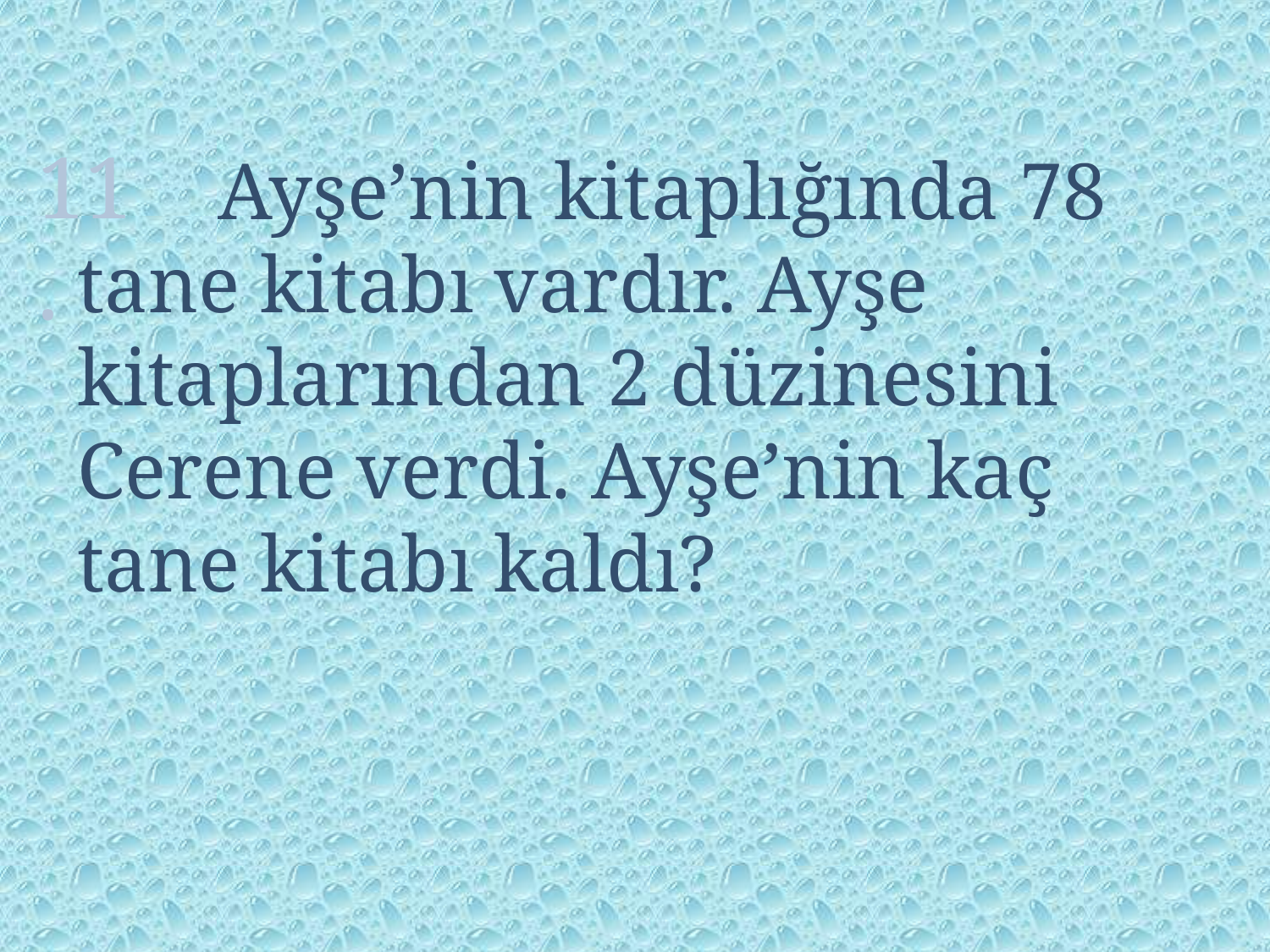

11.
       Ayşe’nin kitaplığında 78 tane kitabı vardır. Ayşe kitaplarından 2 düzinesini Cerene verdi. Ayşe’nin kaç tane kitabı kaldı?